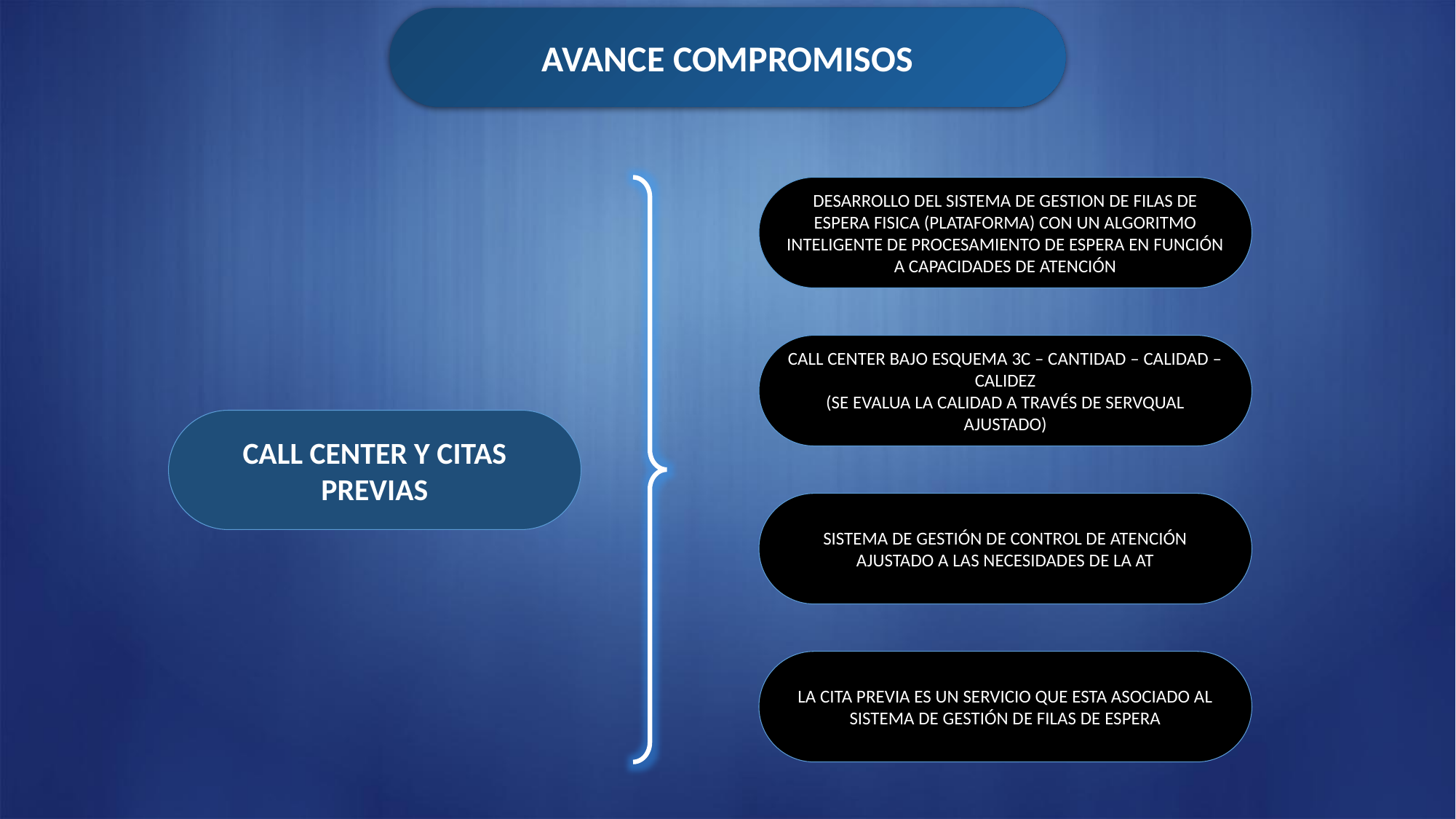

AVANCE COMPROMISOS

DESARROLLO DEL SISTEMA DE GESTION DE FILAS DE ESPERA FISICA (PLATAFORMA) CON UN ALGORITMO INTELIGENTE DE PROCESAMIENTO DE ESPERA EN FUNCIÓN A CAPACIDADES DE ATENCIÓN
CALL CENTER BAJO ESQUEMA 3C – CANTIDAD – CALIDAD – CALIDEZ
(SE EVALUA LA CALIDAD A TRAVÉS DE SERVQUAL AJUSTADO)
CALL CENTER Y CITAS PREVIAS
SISTEMA DE GESTIÓN DE CONTROL DE ATENCIÓN AJUSTADO A LAS NECESIDADES DE LA AT
LA CITA PREVIA ES UN SERVICIO QUE ESTA ASOCIADO AL SISTEMA DE GESTIÓN DE FILAS DE ESPERA